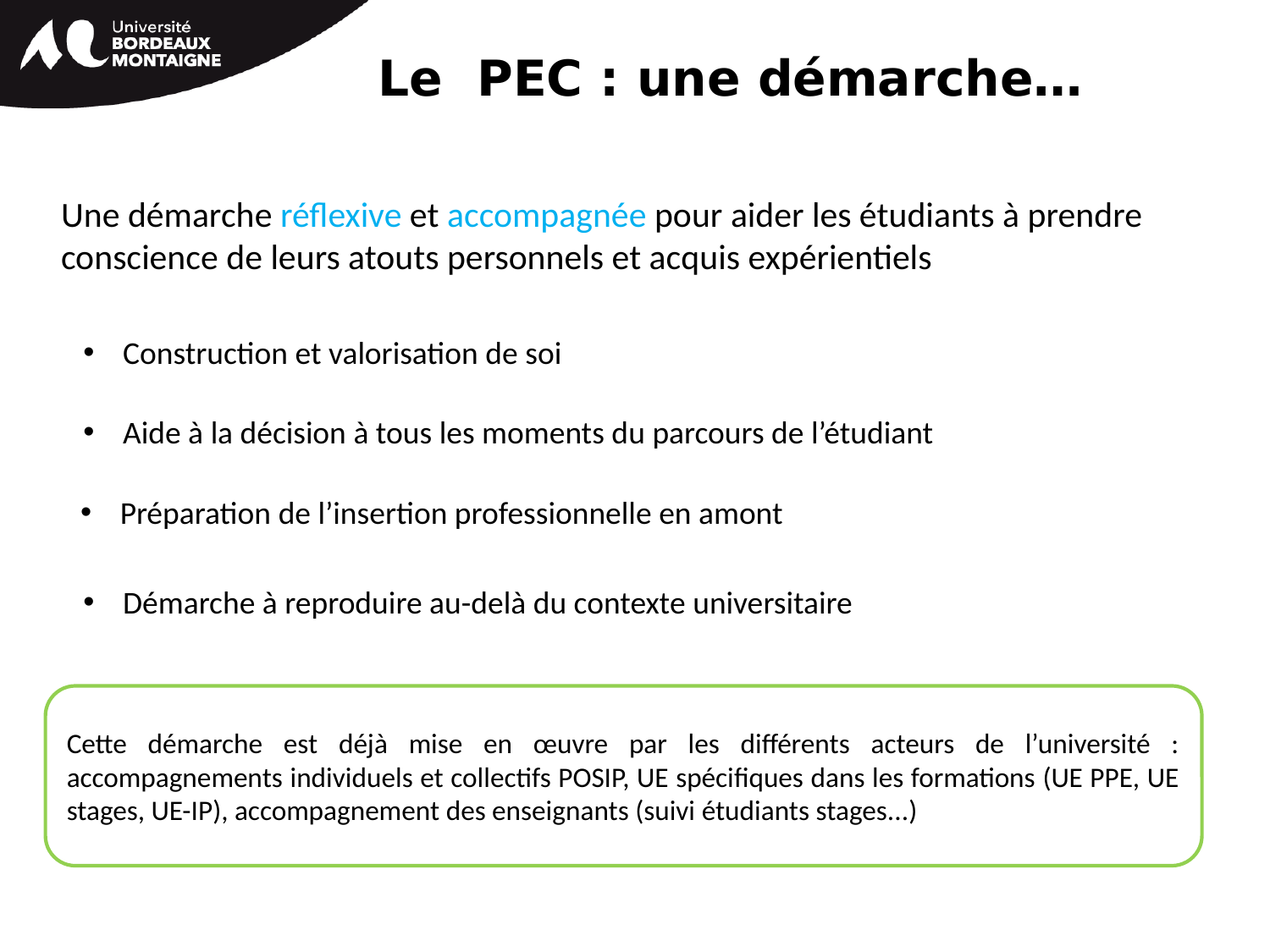

# Le  PEC : une démarche…
Une démarche réflexive et accompagnée pour aider les étudiants à prendre conscience de leurs atouts personnels et acquis expérientiels
Construction et valorisation de soi
Aide à la décision à tous les moments du parcours de l’étudiant
Préparation de l’insertion professionnelle en amont

Démarche à reproduire au-delà du contexte universitaire
Cette démarche est déjà mise en œuvre par les différents acteurs de l’université : accompagnements individuels et collectifs POSIP, UE spécifiques dans les formations (UE PPE, UE stages, UE-IP), accompagnement des enseignants (suivi étudiants stages...)